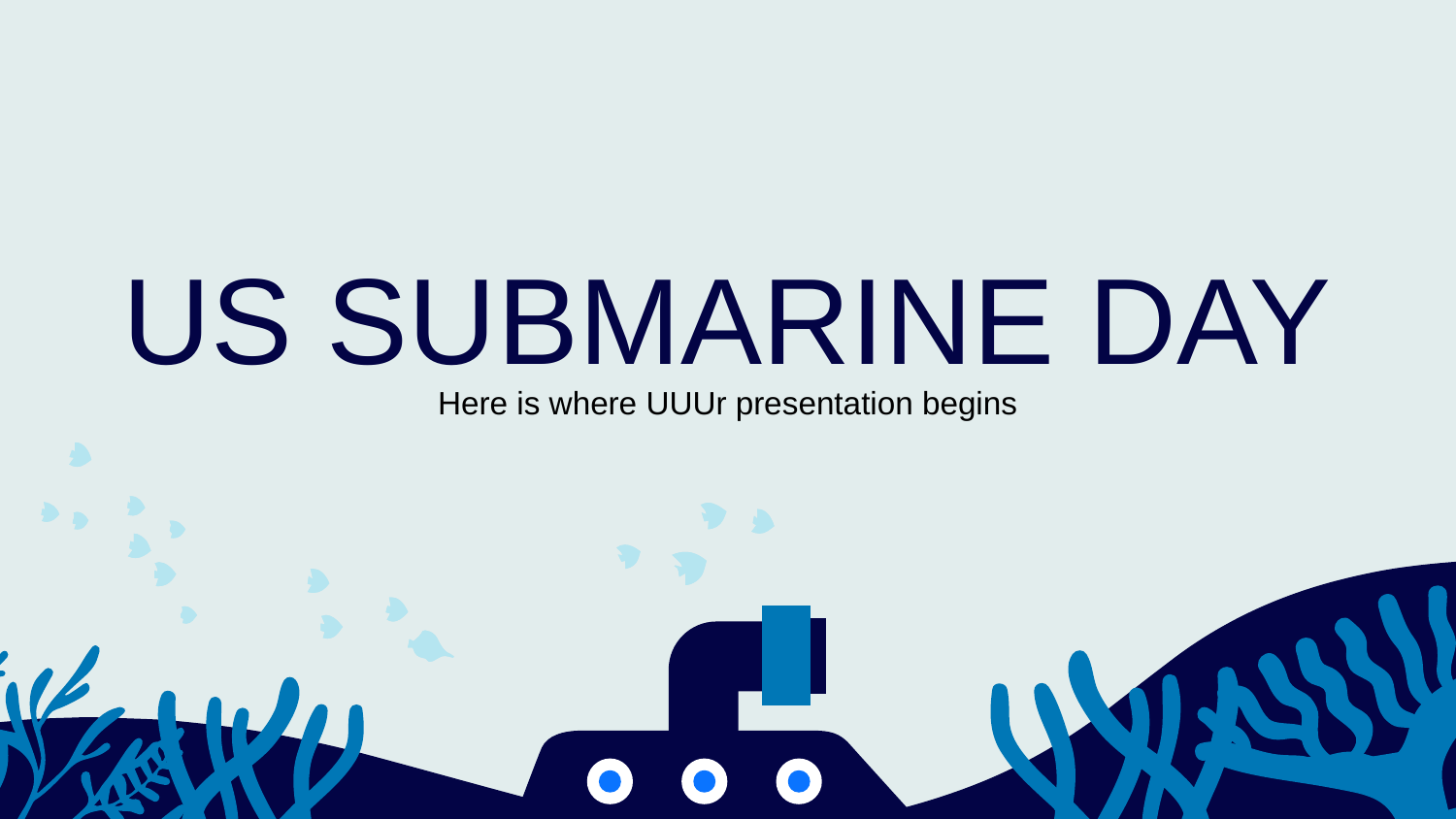

# US SUBMARINE DAY
Here is where UUUr presentation begins